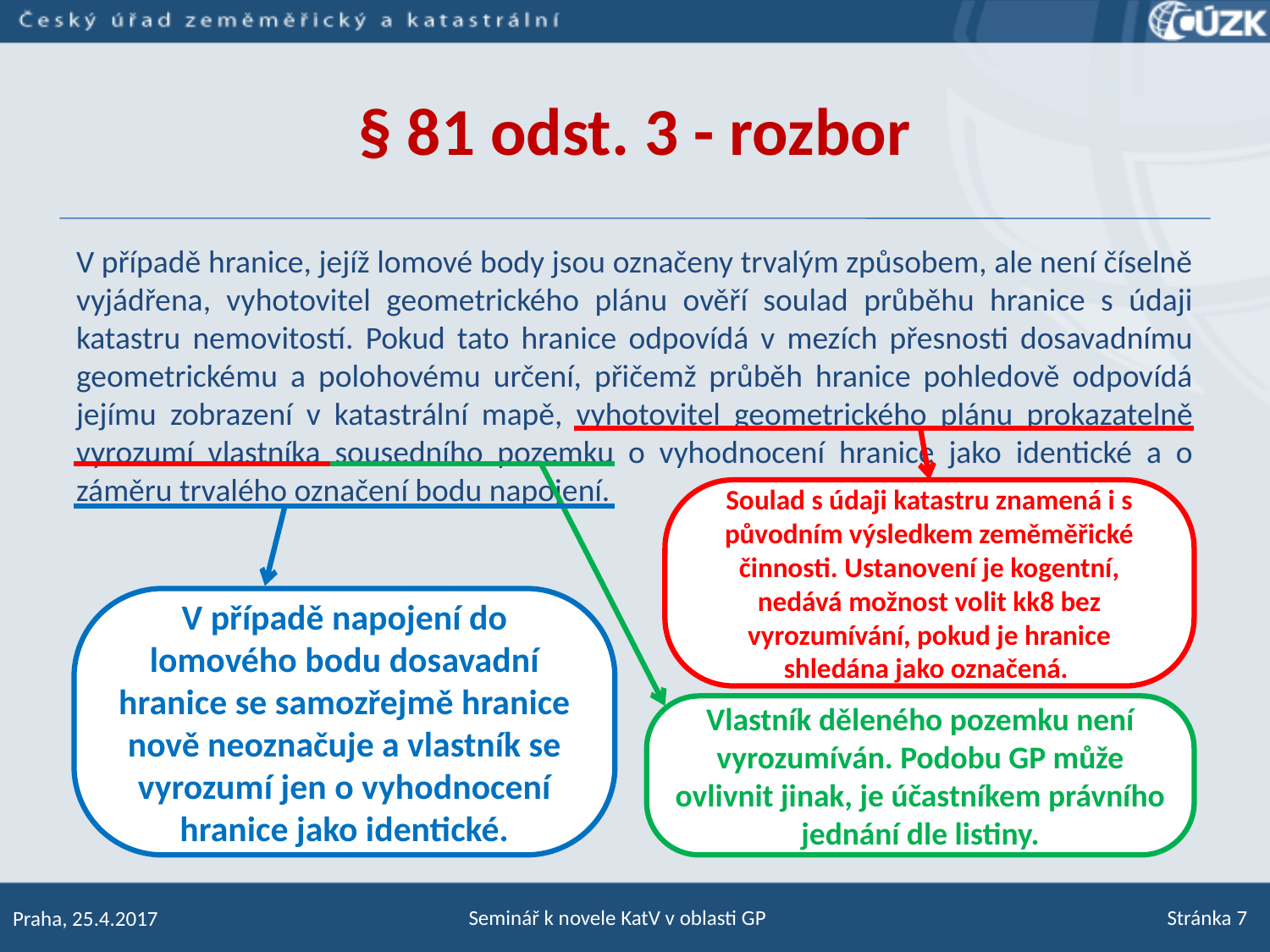

# § 81 odst. 3 - rozbor
V případě hranice, jejíž lomové body jsou označeny trvalým způsobem, ale není číselně vyjádřena, vyhotovitel geometrického plánu ověří soulad průběhu hranice s údaji katastru nemovitostí. Pokud tato hranice odpovídá v mezích přesnosti dosavadnímu geometrickému a polohovému určení, přičemž průběh hranice pohledově odpovídá jejímu zobrazení v katastrální mapě, vyhotovitel geometrického plánu prokazatelně vyrozumí vlastníka sousedního pozemku o vyhodnocení hranice jako identické a o záměru trvalého označení bodu napojení.
Soulad s údaji katastru znamená i s původním výsledkem zeměměřické činnosti. Ustanovení je kogentní, nedává možnost volit kk8 bez vyrozumívání, pokud je hranice shledána jako označená.
Vlastník děleného pozemku není vyrozumíván. Podobu GP může ovlivnit jinak, je účastníkem právního jednání dle listiny.
V případě napojení do lomového bodu dosavadní hranice se samozřejmě hranice nově neoznačuje a vlastník se vyrozumí jen o vyhodnocení hranice jako identické.
Seminář k novele KatV v oblasti GP
Stránka 7
Praha, 25.4.2017